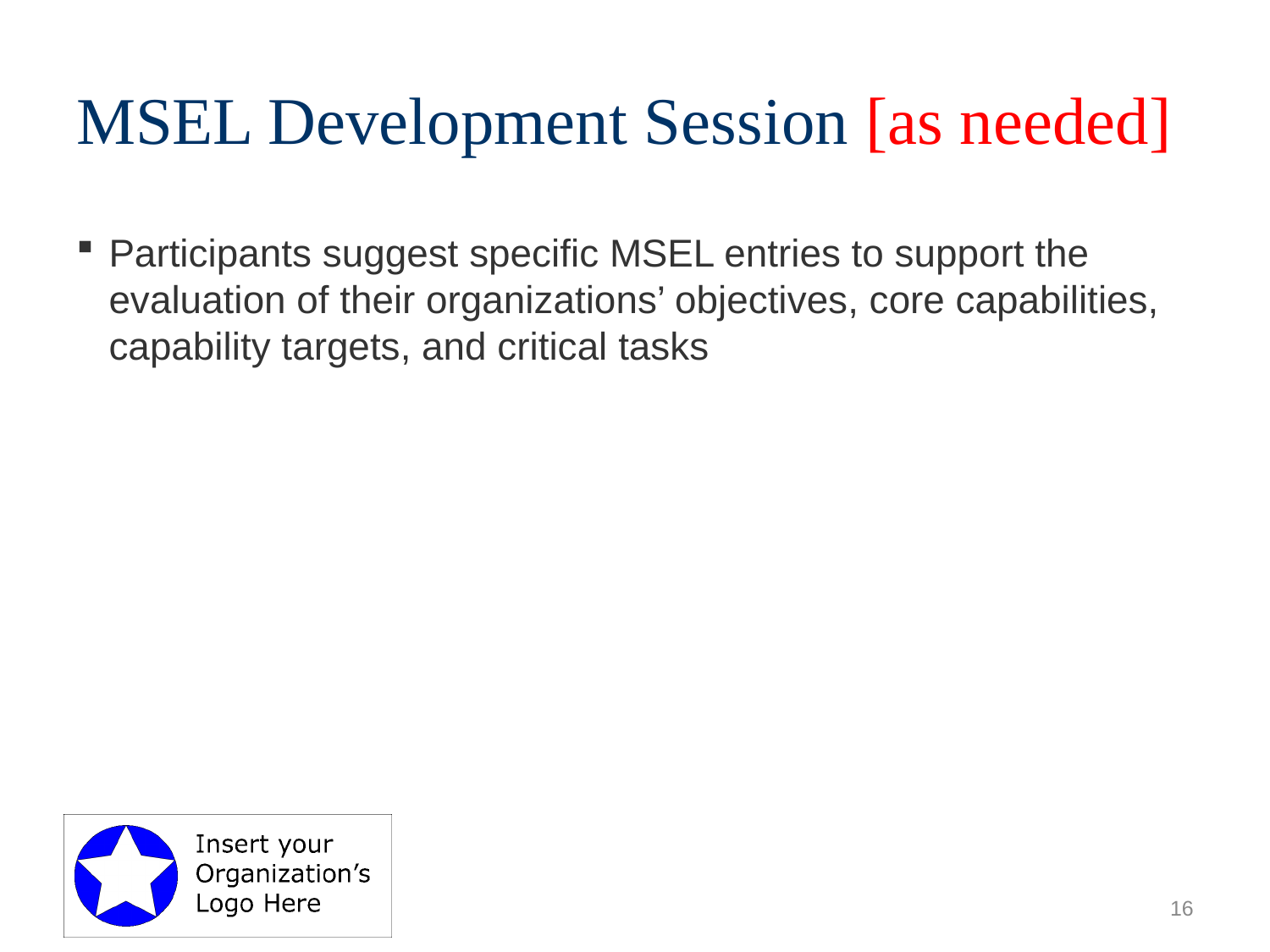

# MSEL Development Session [as needed]
Participants suggest specific MSEL entries to support the evaluation of their organizations’ objectives, core capabilities, capability targets, and critical tasks
16